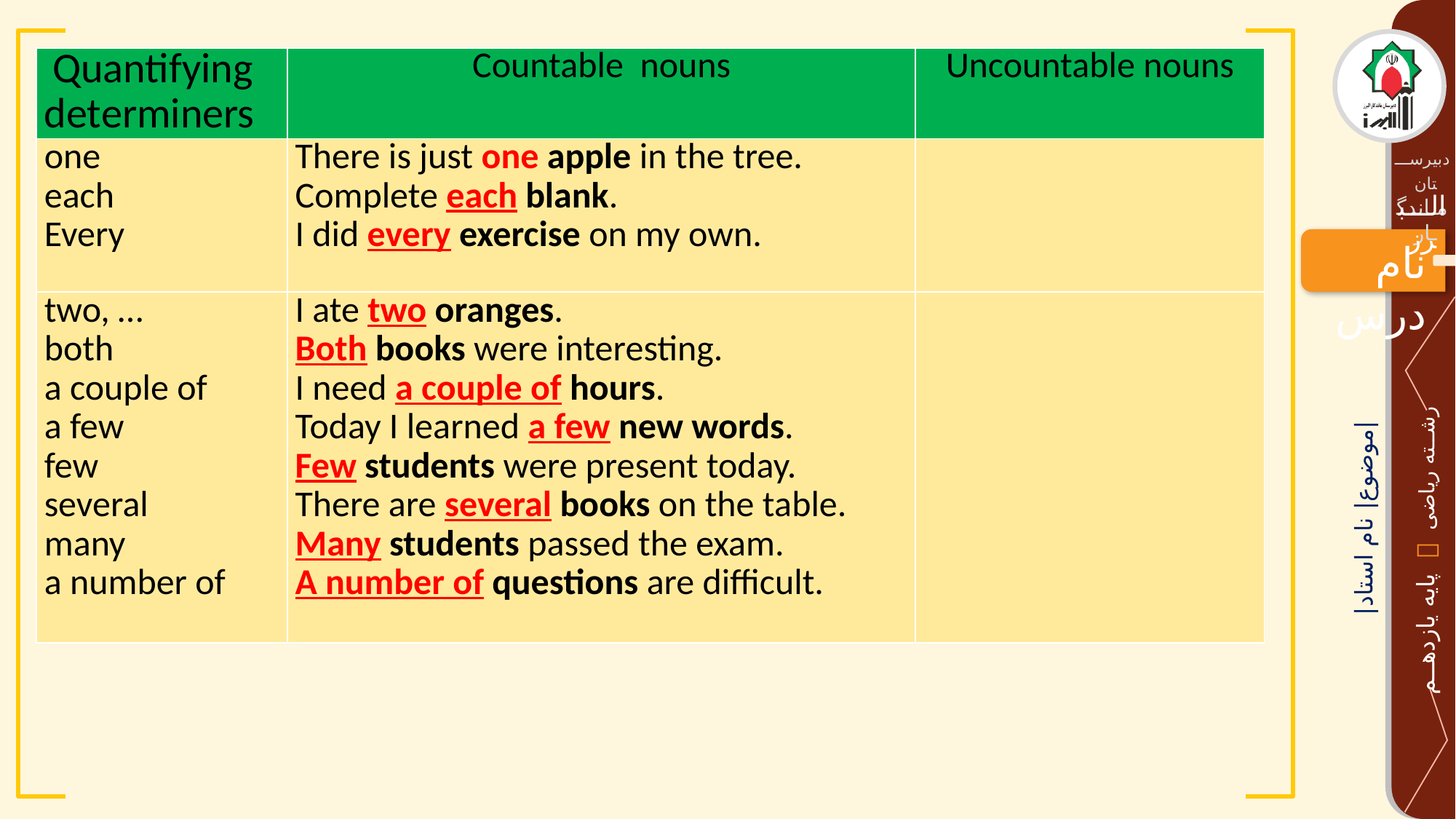

| Quantifying determiners | Countable nouns | Uncountable nouns |
| --- | --- | --- |
| one each Every | There is just one apple in the tree. Complete each blank. I did every exercise on my own. |  |
| two, … both a couple of a few few several many a number of | I ate two oranges. Both books were interesting. I need a couple of hours. Today I learned a few new words. Few students were present today. There are several books on the table. Many students passed the exam. A number of questions are difficult. |  |